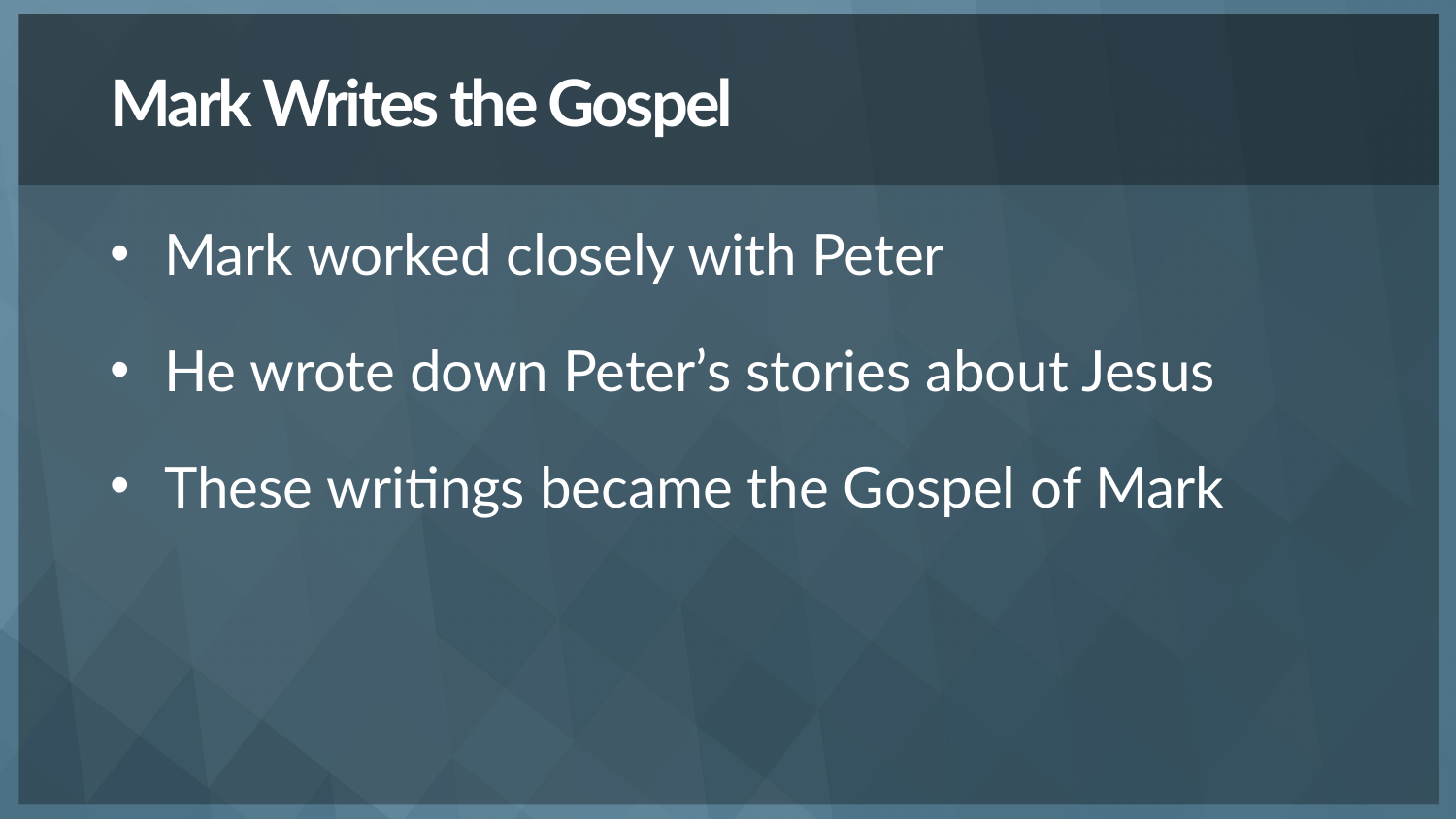

# Mark Writes the Gospel
Mark worked closely with Peter
He wrote down Peter’s stories about Jesus
These writings became the Gospel of Mark